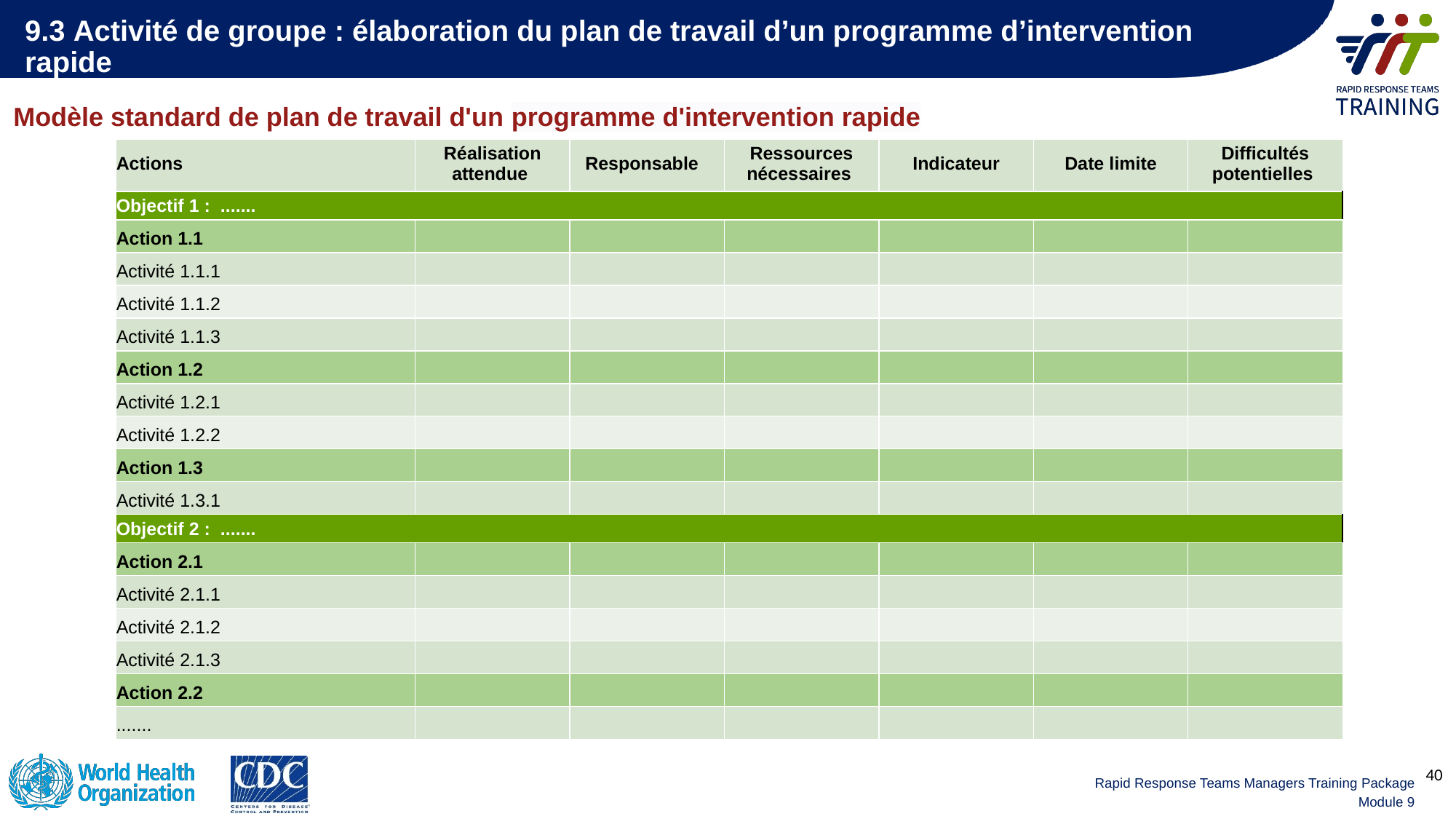

9.3 Activité de groupe : élaboration du plan de travail dʼun programme d’intervention rapide

Modèle standard de plan de travail d'un programme d'intervention rapide
| Actions | Réalisation attendue | Responsable | Ressources nécessaires | Indicateur | Date limite | Difficultés potentielles |
| --- | --- | --- | --- | --- | --- | --- |
| Objectif 1 :  ....... |  |  |  |  |  |  |
| Action 1.1 |  |  |  |  |  |  |
| Activité 1.1.1 |  |  |  |  |  |  |
| Activité 1.1.2 |  |  |  |  |  |  |
| Activité 1.1.3 |  |  |  |  |  |  |
| Action 1.2 |  |  |  |  |  |  |
| Activité 1.2.1 |  |  |  |  |  |  |
| Activité 1.2.2 |  |  |  |  |  |  |
| Action 1.3 |  |  |  |  |  |  |
| Activité 1.3.1 |  |  |  |  |  |  |
| Objectif 2 :  ....... |  |  |  |  |  |  |
| Action 2.1 |  |  |  |  |  |  |
| Activité 2.1.1 |  |  |  |  |  |  |
| Activité 2.1.2 |  |  |  |  |  |  |
| Activité 2.1.3 |  |  |  |  |  |  |
| Action 2.2 |  |  |  |  |  |  |
| ....... |  |  |  |  |  |  |
40